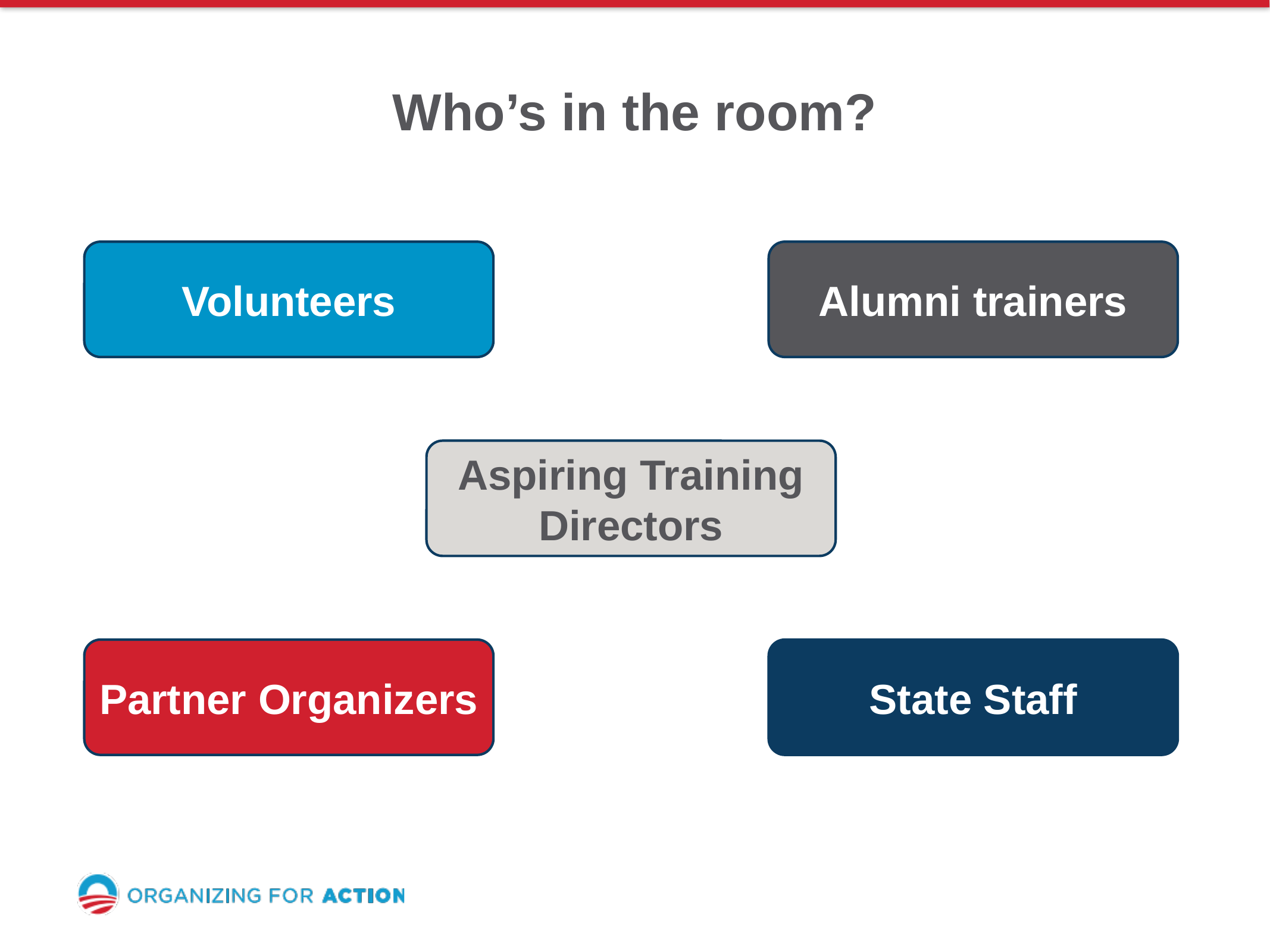

Who’s in the room?
Volunteers
Alumni trainers
Aspiring Training Directors
Partner Organizers
State Staff